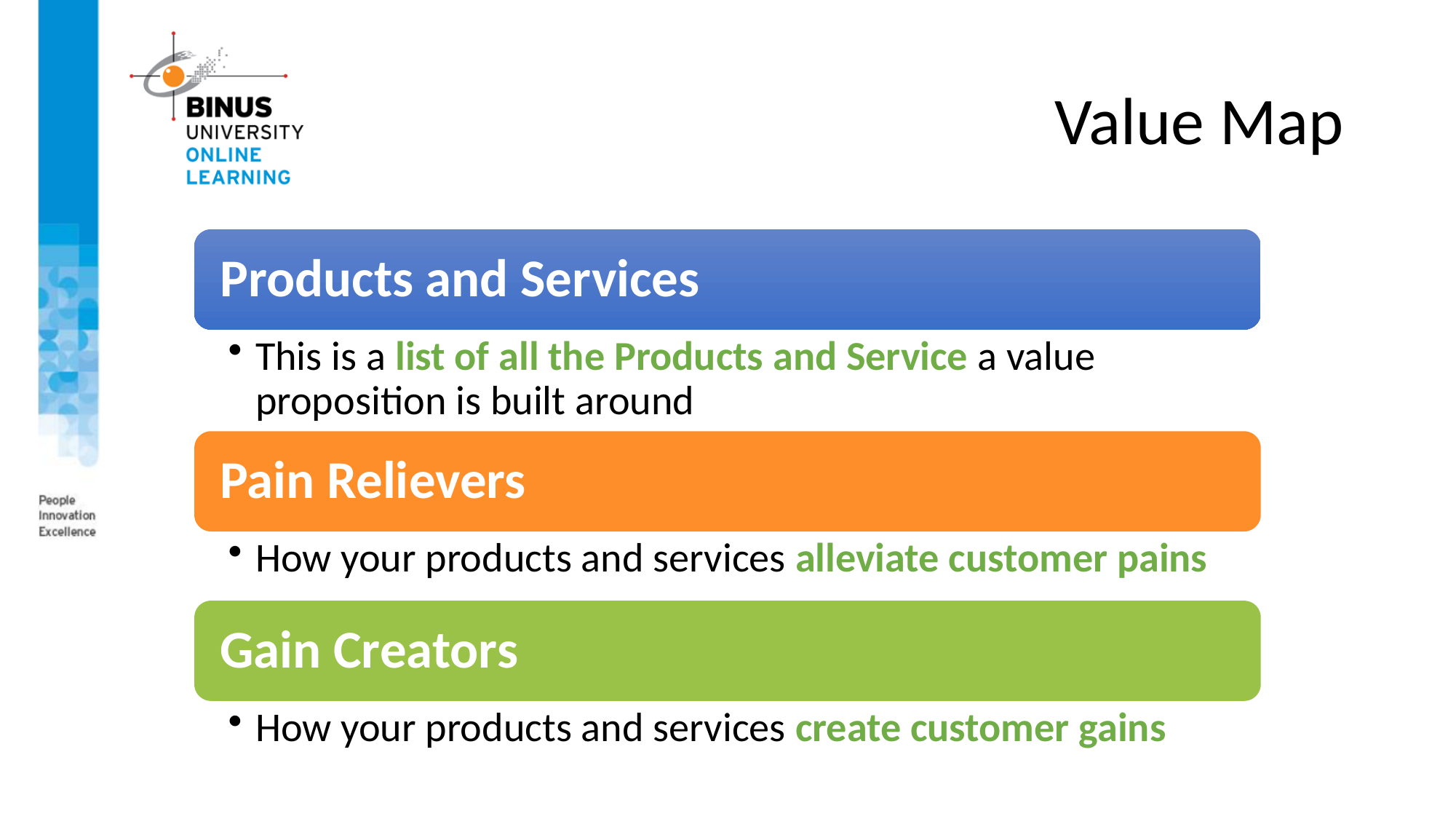

# Value Map
Products and Services
This is a list of all the Products and Service a value proposition is built around
Pain Relievers
How your products and services alleviate customer pains
Gain Creators
How your products and services create customer gains